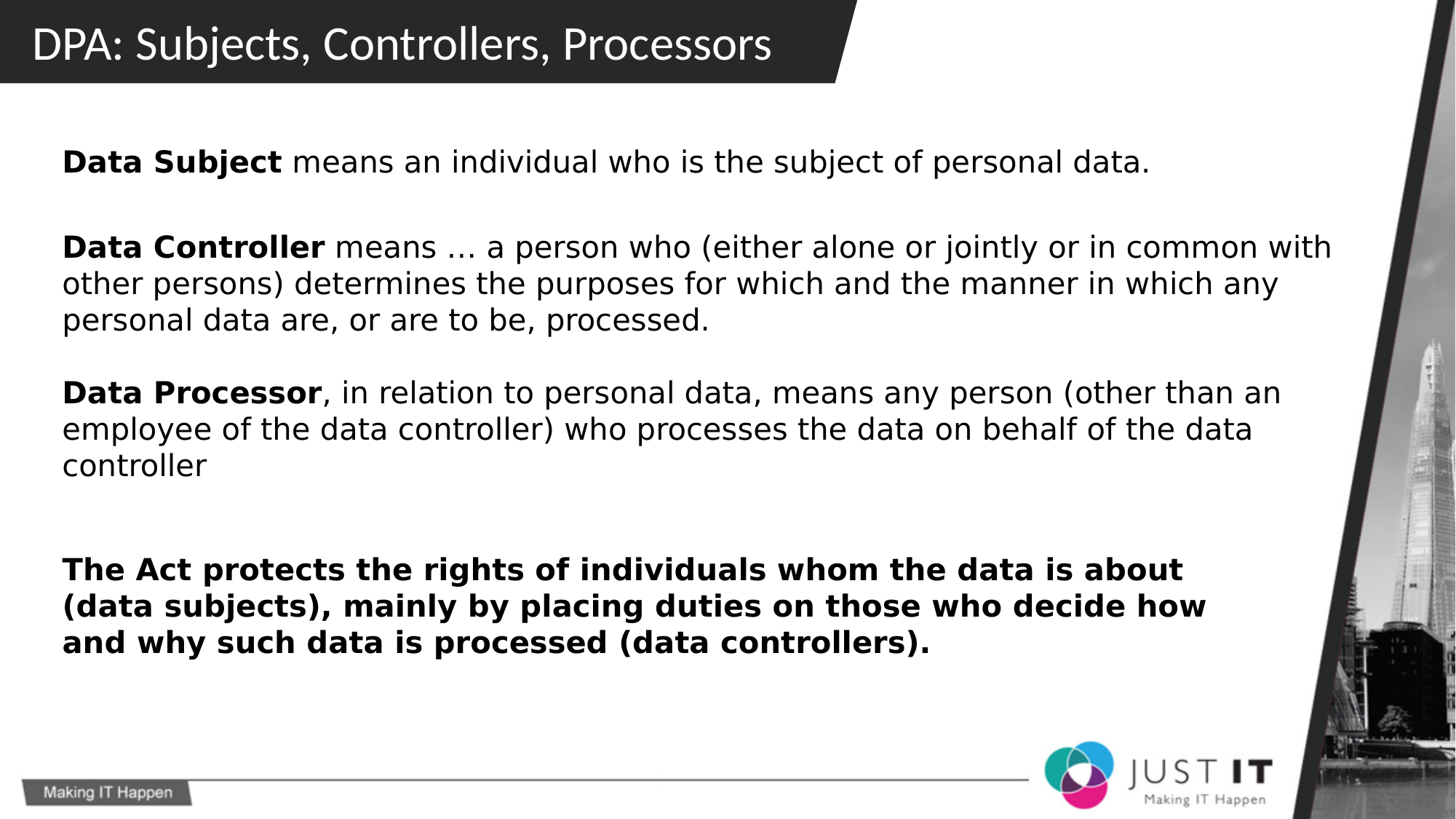

DPA: Subjects, Controllers, Processors
Data Subject means an individual who is the subject of personal data.
Data Controller means … a person who (either alone or jointly or in common with other persons) determines the purposes for which and the manner in which any personal data are, or are to be, processed.

Data Processor, in relation to personal data, means any person (other than an employee of the data controller) who processes the data on behalf of the data controller

The Act protects the rights of individuals whom the data is about (data subjects), mainly by placing duties on those who decide how and why such data is processed (data controllers).